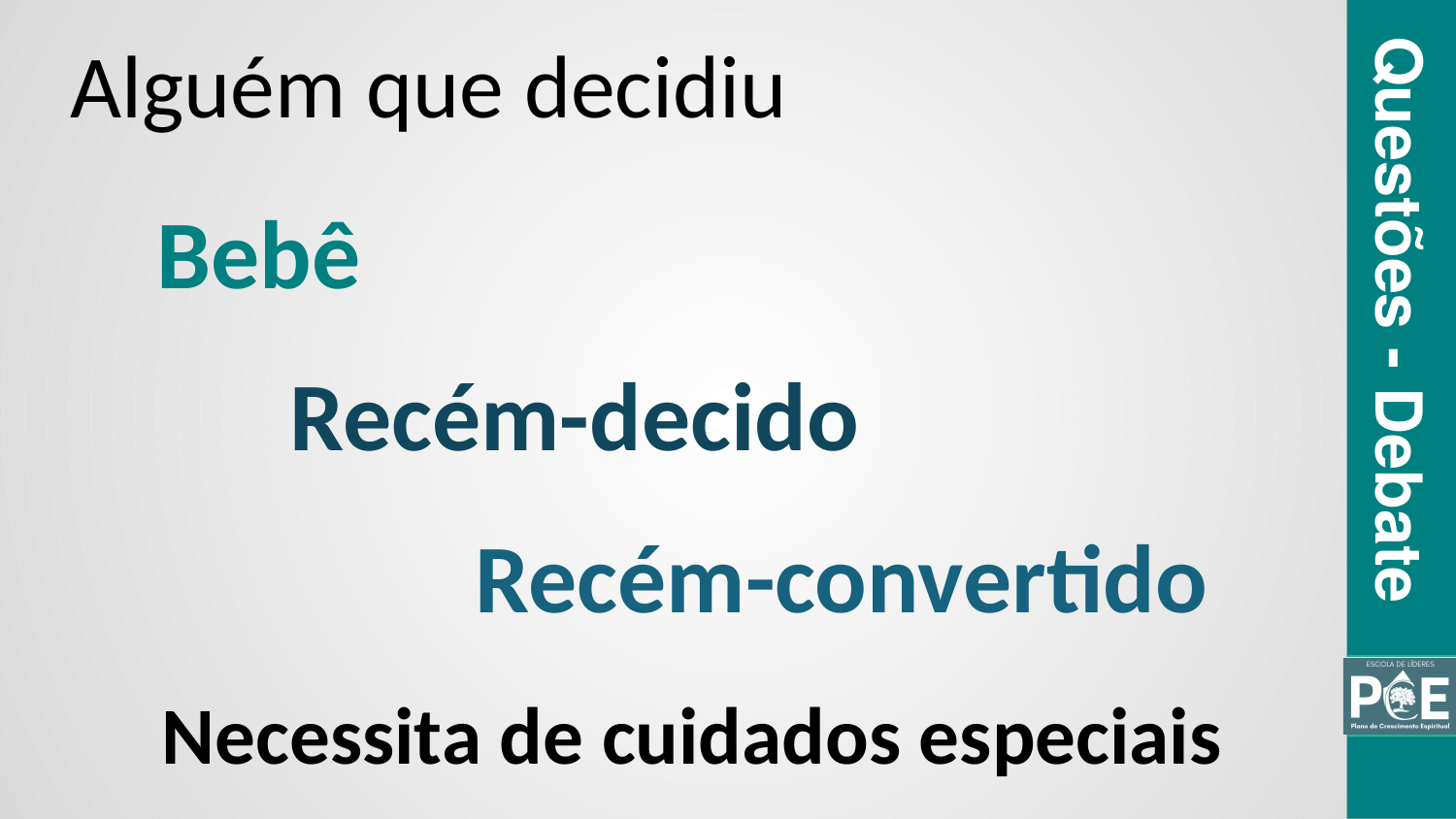

Alguém que decidiu
Bebê
Questões - Debate
Recém-decido
Recém-convertido
Necessita de cuidados especiais